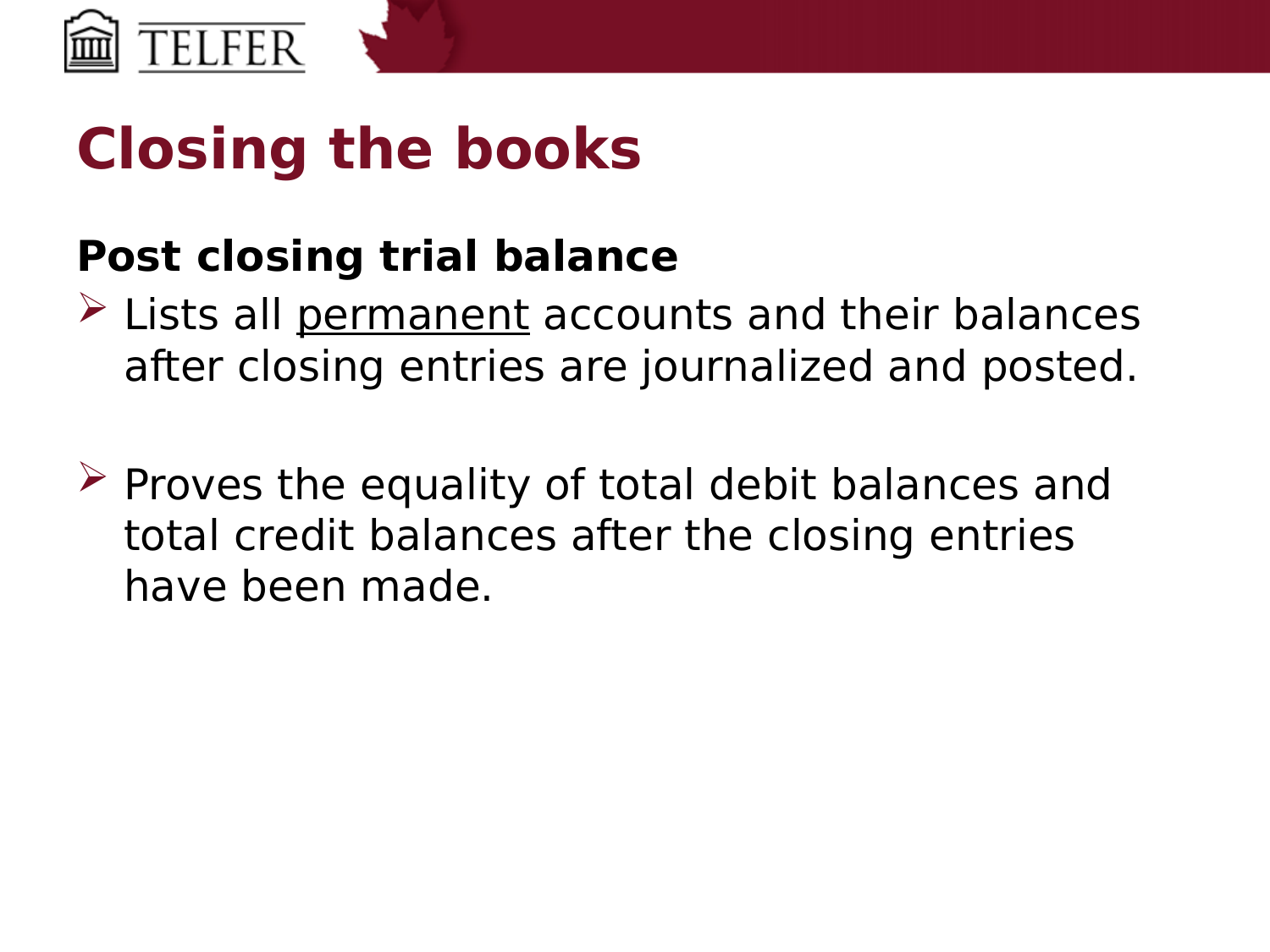

# Closing the books
Post closing trial balance
Lists all permanent accounts and their balances after closing entries are journalized and posted.

Proves the equality of total debit balances and total credit balances after the closing entries have been made.